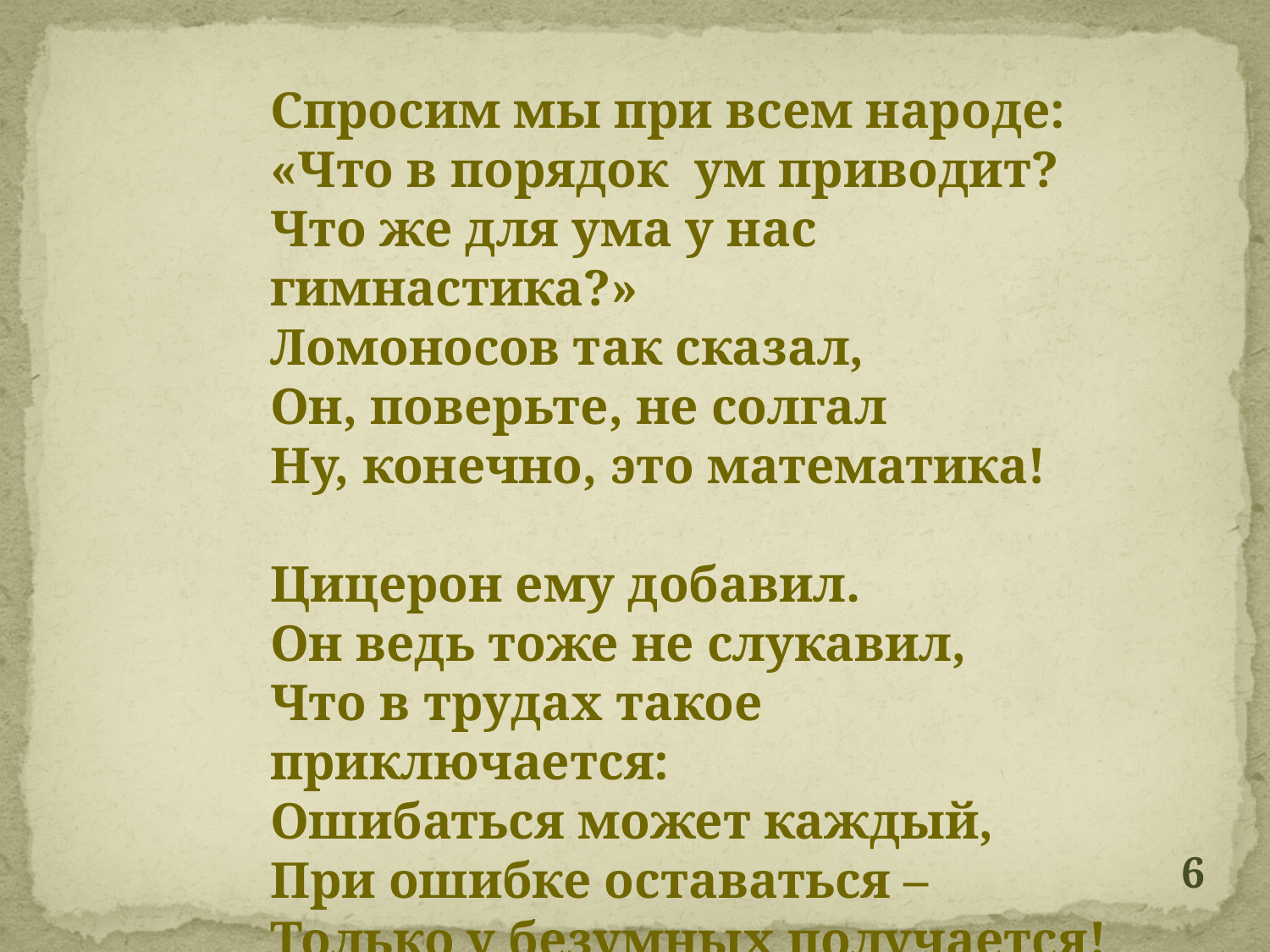

Спросим мы при всем народе:
«Что в порядок  ум приводит?
Что же для ума у нас гимнастика?»
Ломоносов так сказал,
Он, поверьте, не солгал
Ну, конечно, это математика!

Цицерон ему добавил.
Он ведь тоже не слукавил,
Что в трудах такое приключается:
Ошибаться может каждый,
При ошибке оставаться –
Только у безумных получается!
6